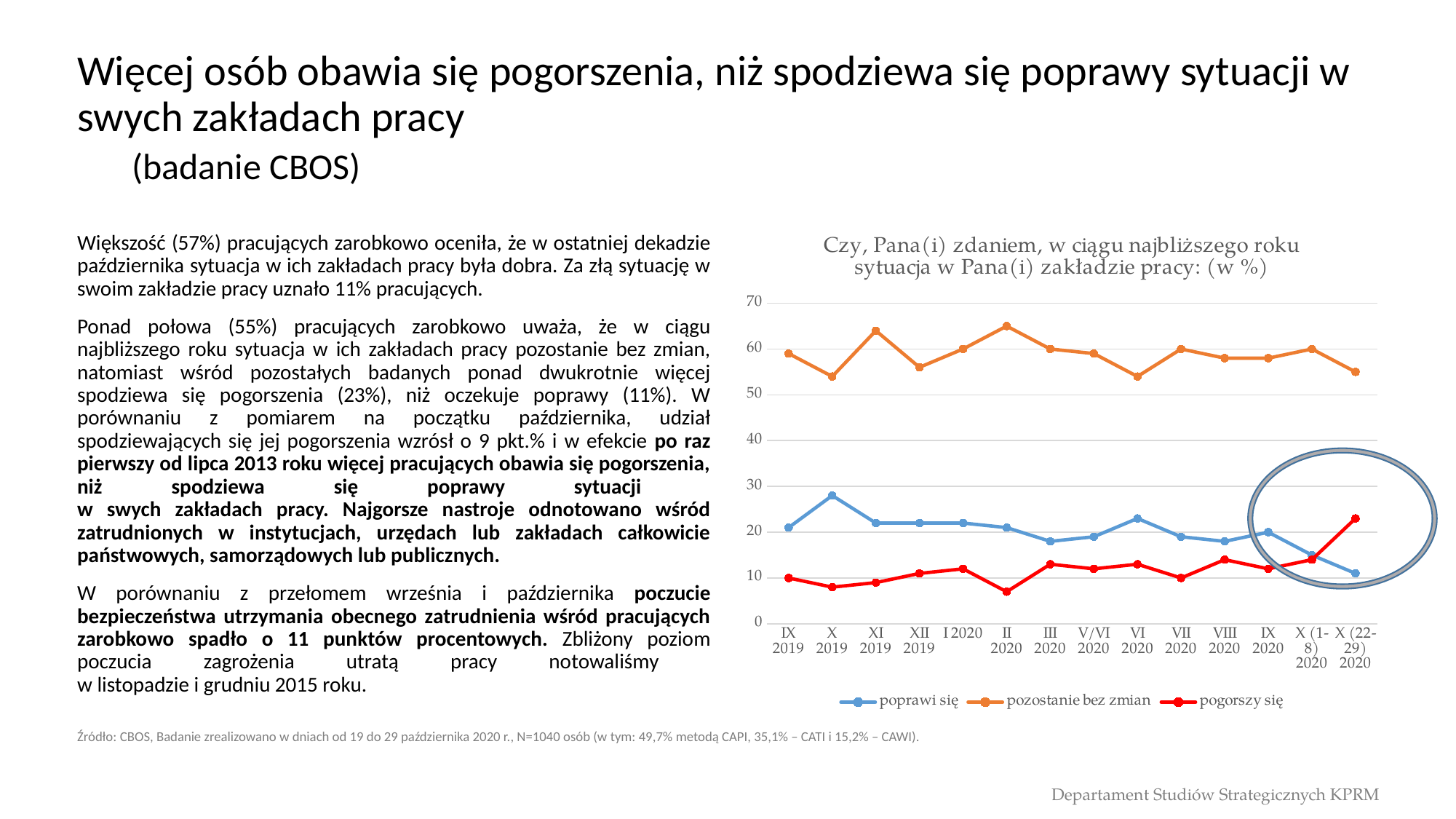

Więcej osób obawia się pogorszenia, niż spodziewa się poprawy sytuacji w swych zakładach pracy
(badanie CBOS)

### Chart: Czy, Pana(i) zdaniem, w ciągu najbliższego roku sytuacja w Pana(i) zakładzie pracy: (w %)

| Category | poprawi się | pozostanie bez zmian | pogorszy się |
|---|---|---|---|
| IX 2019 | 21.0 | 59.0 | 10.0 |
| X 2019 | 28.0 | 54.0 | 8.0 |
| XI 2019 | 22.0 | 64.0 | 9.0 |
| XII 2019 | 22.0 | 56.0 | 11.0 |
| I 2020 | 22.0 | 60.0 | 12.0 |
| II 2020 | 21.0 | 65.0 | 7.0 |
| III 2020 | 18.0 | 60.0 | 13.0 |
| V/VI 2020 | 19.0 | 59.0 | 12.0 |
| VI 2020 | 23.0 | 54.0 | 13.0 |
| VII 2020 | 19.0 | 60.0 | 10.0 |
| VIII 2020 | 18.0 | 58.0 | 14.0 |
| IX 2020 | 20.0 | 58.0 | 12.0 |
| X (1-8) 2020 | 15.0 | 60.0 | 14.0 |
| X (22-29) 2020 | 11.0 | 55.0 | 23.0 |
Większość (57%) pracujących zarobkowo oceniła, że w ostatniej dekadzie października sytuacja w ich zakładach pracy była dobra. Za złą sytuację w swoim zakładzie pracy uznało 11% pracujących.
Ponad połowa (55%) pracujących zarobkowo uważa, że w ciągu najbliższego roku sytuacja w ich zakładach pracy pozostanie bez zmian, natomiast wśród pozostałych badanych ponad dwukrotnie więcej spodziewa się pogorszenia (23%), niż oczekuje poprawy (11%). W porównaniu z pomiarem na początku października, udział spodziewających się jej pogorszenia wzrósł o 9 pkt.% i w efekcie po raz pierwszy od lipca 2013 roku więcej pracujących obawia się pogorszenia, niż spodziewa się poprawy sytuacji
w swych zakładach pracy. Najgorsze nastroje odnotowano wśród zatrudnionych w instytucjach, urzędach lub zakładach całkowicie państwowych, samorządowych lub publicznych.
W porównaniu z przełomem września i października poczucie bezpieczeństwa utrzymania obecnego zatrudnienia wśród pracujących zarobkowo spadło o 11 punktów procentowych. Zbliżony poziom poczucia zagrożenia utratą pracy notowaliśmy
w listopadzie i grudniu 2015 roku.

Źródło: CBOS, Badanie zrealizowano w dniach od 19 do 29 października 2020 r., N=1040 osób (w tym: 49,7% metodą CAPI, 35,1% – CATI i 15,2% – CAWI).